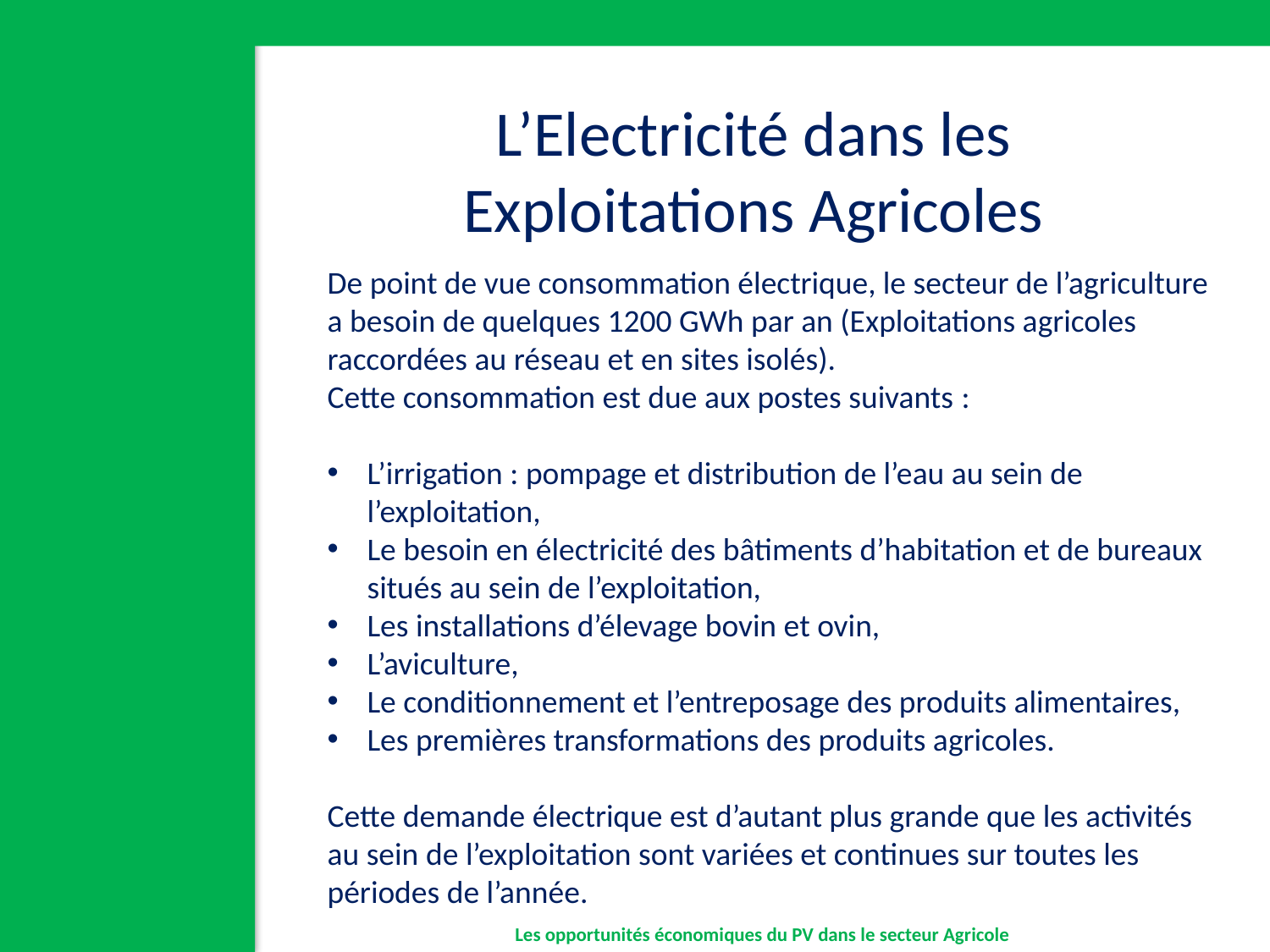

L’Electricité dans les Exploitations Agricoles
De point de vue consommation électrique, le secteur de l’agriculture a besoin de quelques 1200 GWh par an (Exploitations agricoles raccordées au réseau et en sites isolés).
Cette consommation est due aux postes suivants :

L’irrigation : pompage et distribution de l’eau au sein de l’exploitation,
Le besoin en électricité des bâtiments d’habitation et de bureaux situés au sein de l’exploitation,
Les installations d’élevage bovin et ovin,
L’aviculture,
Le conditionnement et l’entreposage des produits alimentaires,
Les premières transformations des produits agricoles.

Cette demande électrique est d’autant plus grande que les activités au sein de l’exploitation sont variées et continues sur toutes les périodes de l’année.